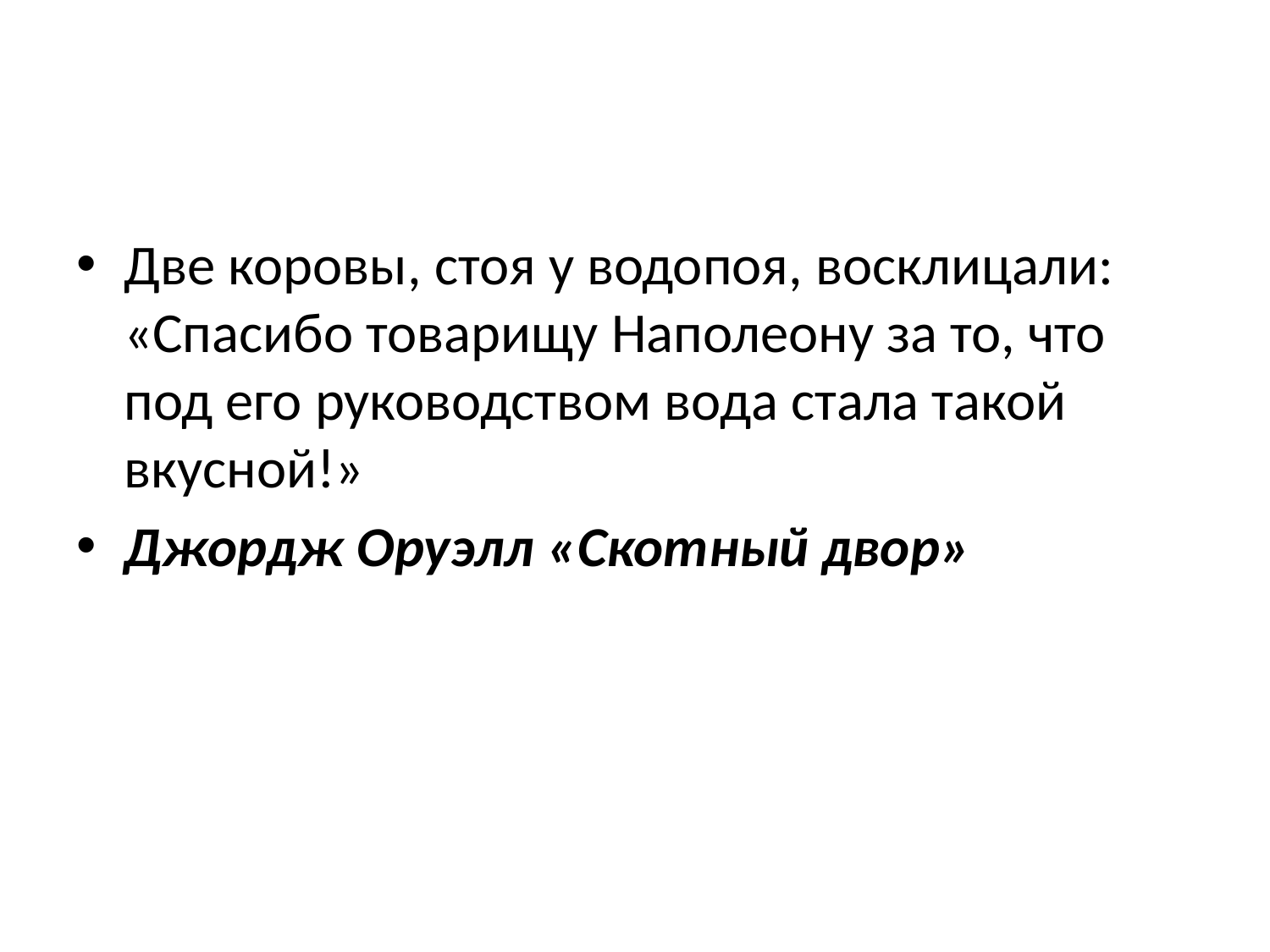

#
Две коровы, стоя у водопоя, восклицали: «Спасибо товарищу Наполеону за то, что под его руководством вода стала такой вкусной!»
Джордж Оруэлл «Скотный двор»